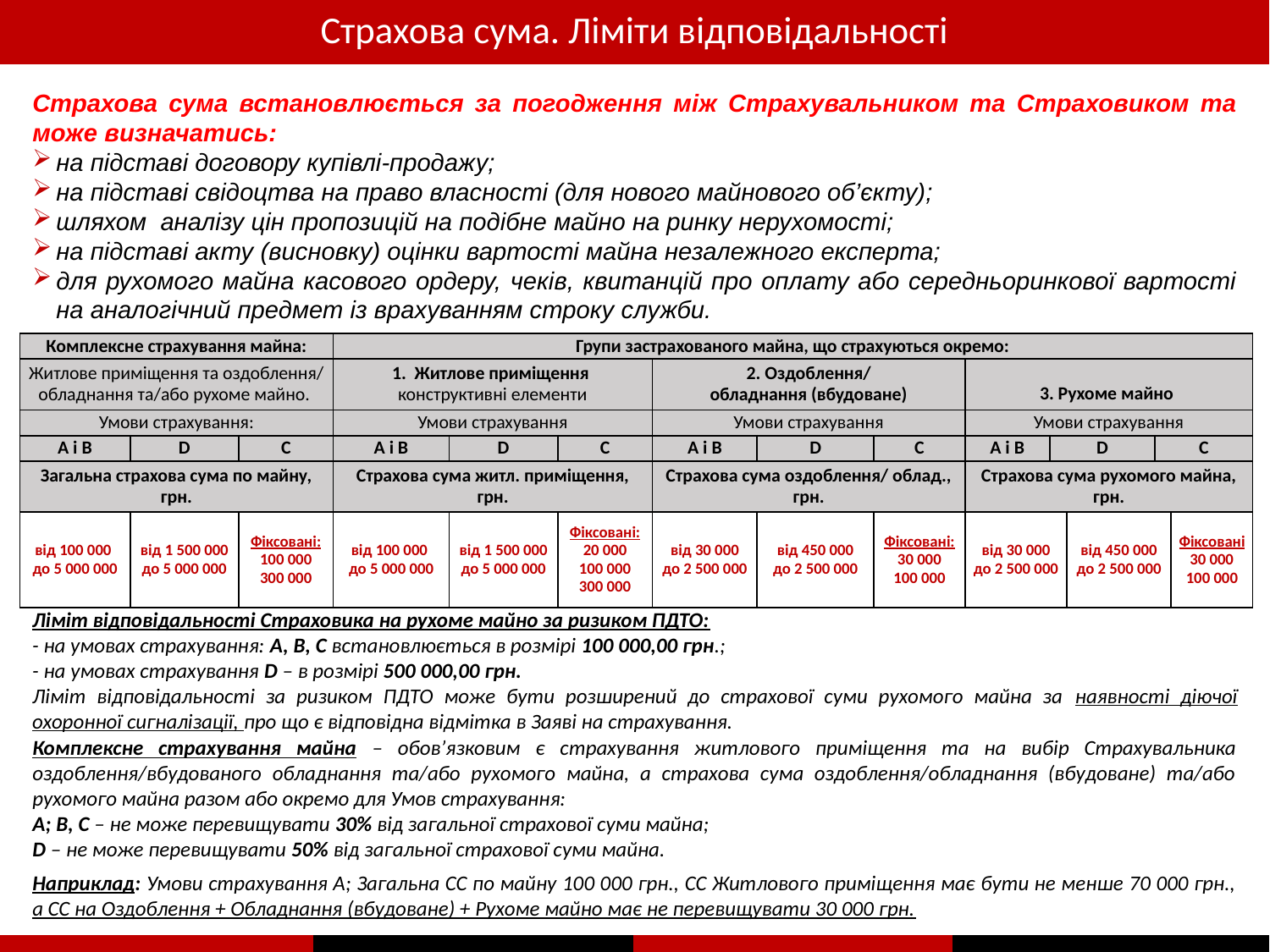

# Страхова сума. Ліміти відповідальності
Страхова сума встановлюється за погодження між Страхувальником та Страховиком та може визначатись:
на підставі договору купівлі-продажу;
на підставі свідоцтва на право власності (для нового майнового об’єкту);
шляхом  аналізу цін пропозицій на подібне майно на ринку нерухомості;
на підставі акту (висновку) оцінки вартості майна незалежного експерта;
для рухомого майна касового ордеру, чеків, квитанцій про оплату або середньоринкової вартості на аналогічний предмет із врахуванням строку служби.
| Комплексне страхування майна: |  |  | Групи застрахованого майна, що страхуються окремо: |  |  |  |  |  |  |  |  |  |  |
| --- | --- | --- | --- | --- | --- | --- | --- | --- | --- | --- | --- | --- | --- |
| Житлове приміщення та оздоблення/ обладнання та/або рухоме майно. |  |  | 1. Житлове приміщення конструктивні елементи |  |  | 2. Оздоблення/ обладнання (вбудоване) |  |  | 3. Рухоме майно |  |  |  |  |
| Умови страхування: |  |  | Умови страхування |  |  | Умови страхування |  |  | Умови страхування |  |  |  |  |
| А і В | D | С | А і В | D | С | А і В | D | С | А і В | D |  | С |  |
| Загальна страхова сума по майну, грн. |  |  | Страхова сума житл. приміщення, грн. |  |  | Страхова сума оздоблення/ облад., грн. |  |  | Страхова сума рухомого майна, грн. |  |  |  |  |
| від 100 000 до 5 000 000 | від 1 500 000 до 5 000 000 | Фіксовані: 100 000 300 000 | від 100 000 до 5 000 000 | від 1 500 000 до 5 000 000 | Фіксовані: 20 000 100 000 300 000 | від 30 000 до 2 500 000 | від 450 000 до 2 500 000 | Фіксовані: 30 000 100 000 | від 30 000 до 2 500 000 |  | від 450 000 до 2 500 000 |  | Фіксовані 30 000 100 000 |
Ліміт відповідальності Страховика на рухоме майно за ризиком ПДТО:
- на умовах страхування: А, В, С встановлюється в розмірі 100 000,00 грн.;
- на умовах страхування D – в розмірі 500 000,00 грн.
Ліміт відповідальності за ризиком ПДТО може бути розширений до страхової суми рухомого майна за наявності діючої охоронної сигналізації, про що є відповідна відмітка в Заяві на страхування.
Комплексне страхування майна – обов’язковим є страхування житлового приміщення та на вибір Страхувальника оздоблення/вбудованого обладнання та/або рухомого майна, а страхова сума оздоблення/обладнання (вбудоване) та/або рухомого майна разом або окремо для Умов страхування:
А; В, С – не може перевищувати 30% від загальної страхової суми майна;
D – не може перевищувати 50% від загальної страхової суми майна.

Наприклад: Умови страхування А; Загальна СС по майну 100 000 грн., СС Житлового приміщення має бути не менше 70 000 грн., а СС на Оздоблення + Обладнання (вбудоване) + Рухоме майно має не перевищувати 30 000 грн.